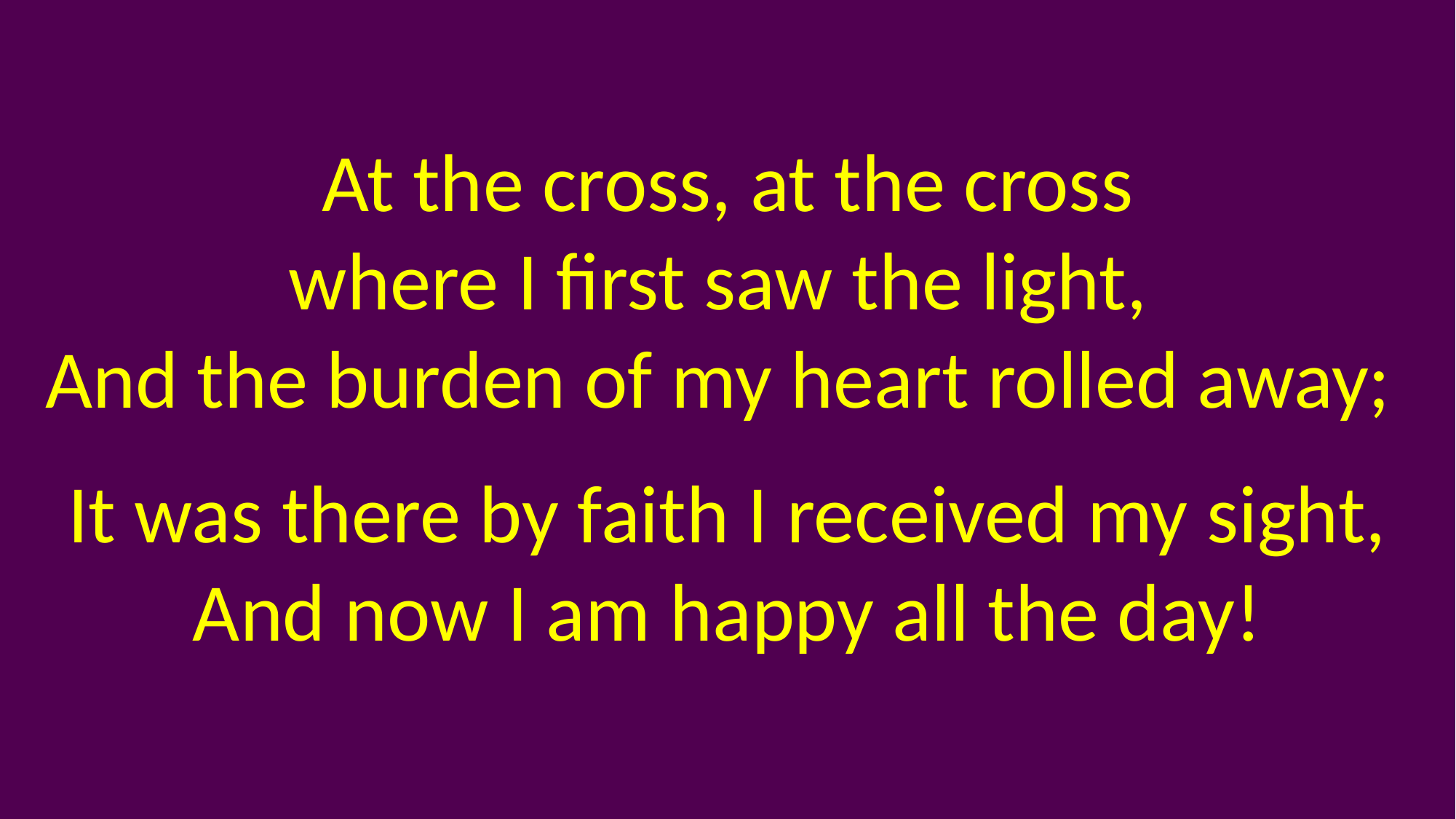

At the cross, at the cross
where I first saw the light,
And the burden of my heart rolled away;
It was there by faith I received my sight,
And now I am happy all the day!